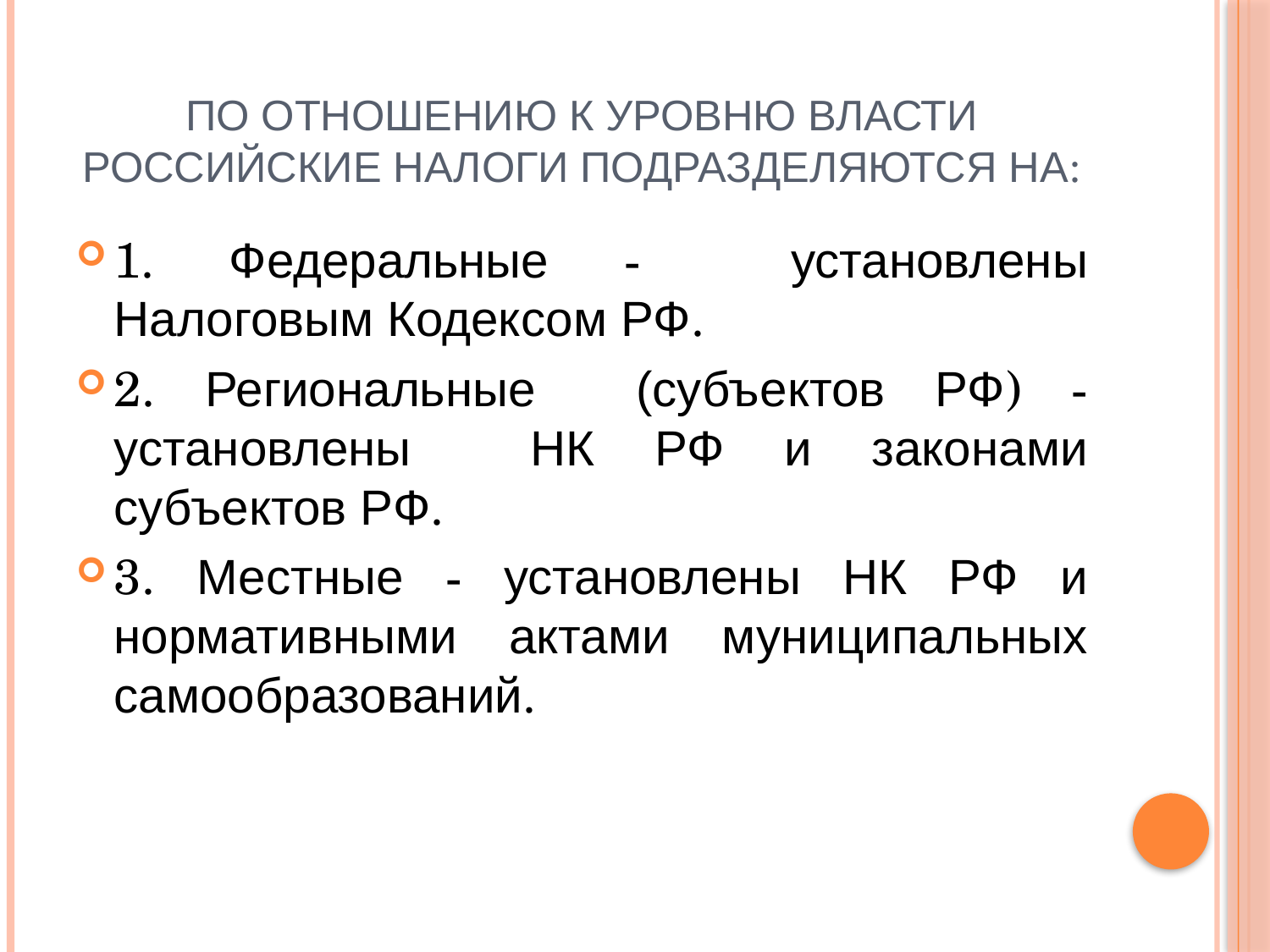

# По отношению к уровню власти российские налоги подразделяются на:
1. Федеральные -  установлены Налоговым Кодексом РФ.
2. Региональные  (субъектов РФ) - установлены  НК РФ и законами субъектов РФ.
3. Местные - установлены НК РФ и нормативными актами муниципальных самообразований.